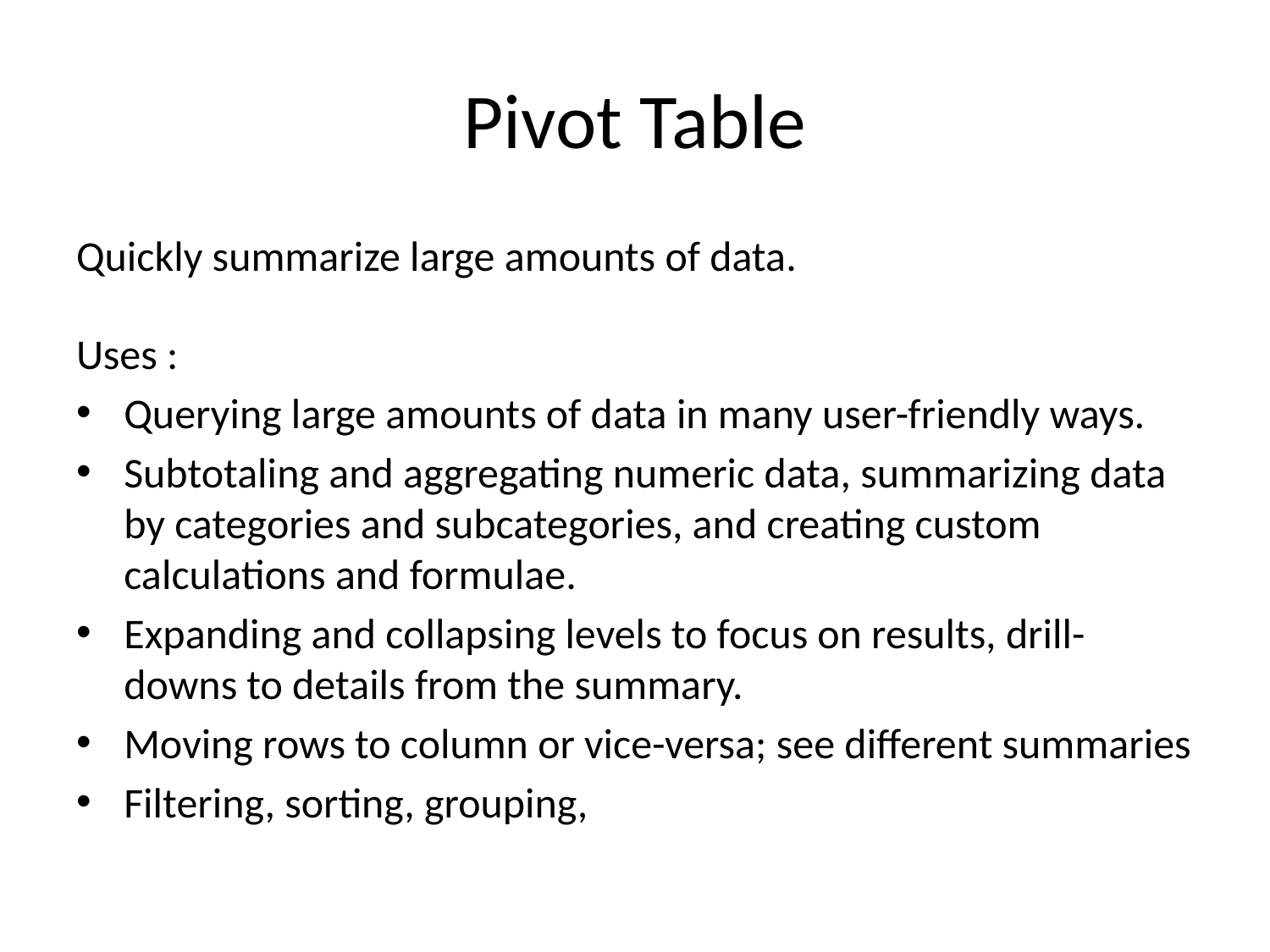

# Pivot Table
Quickly summarize large amounts of data.

Uses :
Querying large amounts of data in many user-friendly ways.
Subtotaling and aggregating numeric data, summarizing data by categories and subcategories, and creating custom calculations and formulae.
Expanding and collapsing levels to focus on results, drill-downs to details from the summary.
Moving rows to column or vice-versa; see different summaries
Filtering, sorting, grouping,